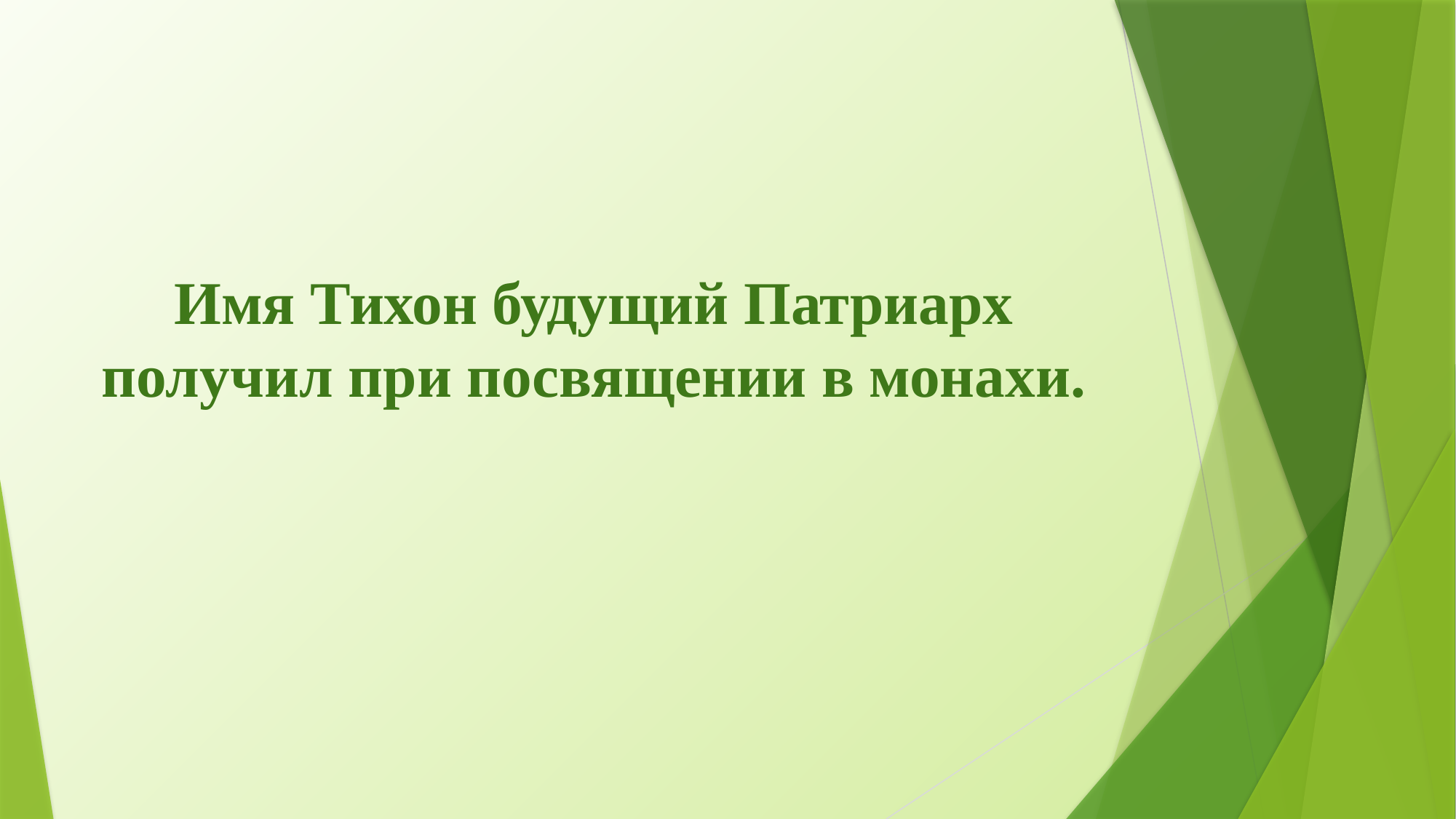

#
Имя Тихон будущий Патриарх получил при посвящении в монахи.